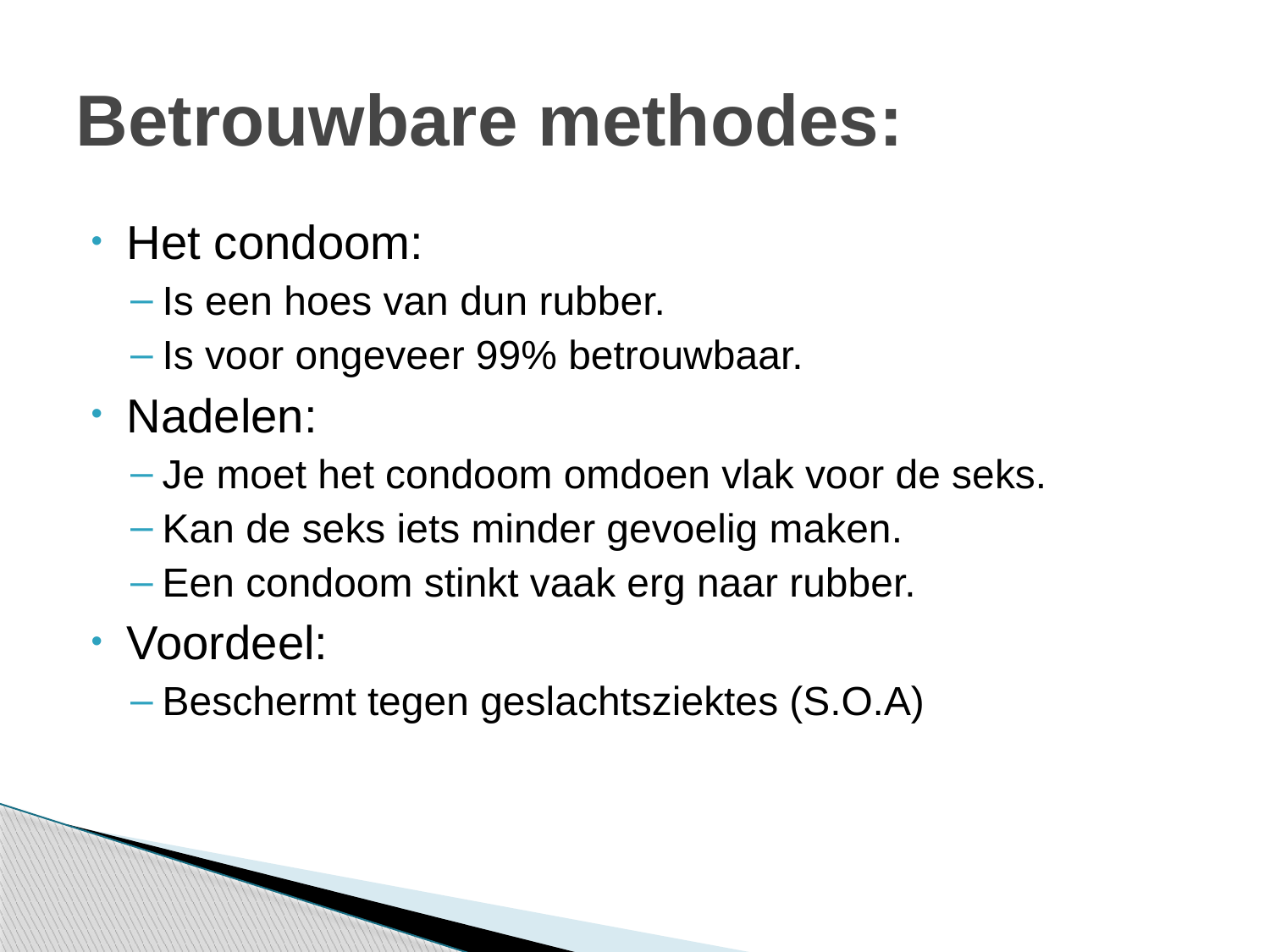

# Betrouwbare methodes:
Het condoom:
Is een hoes van dun rubber.
Is voor ongeveer 99% betrouwbaar.
Nadelen:
Je moet het condoom omdoen vlak voor de seks.
Kan de seks iets minder gevoelig maken.
Een condoom stinkt vaak erg naar rubber.
Voordeel:
Beschermt tegen geslachtsziektes (S.O.A)